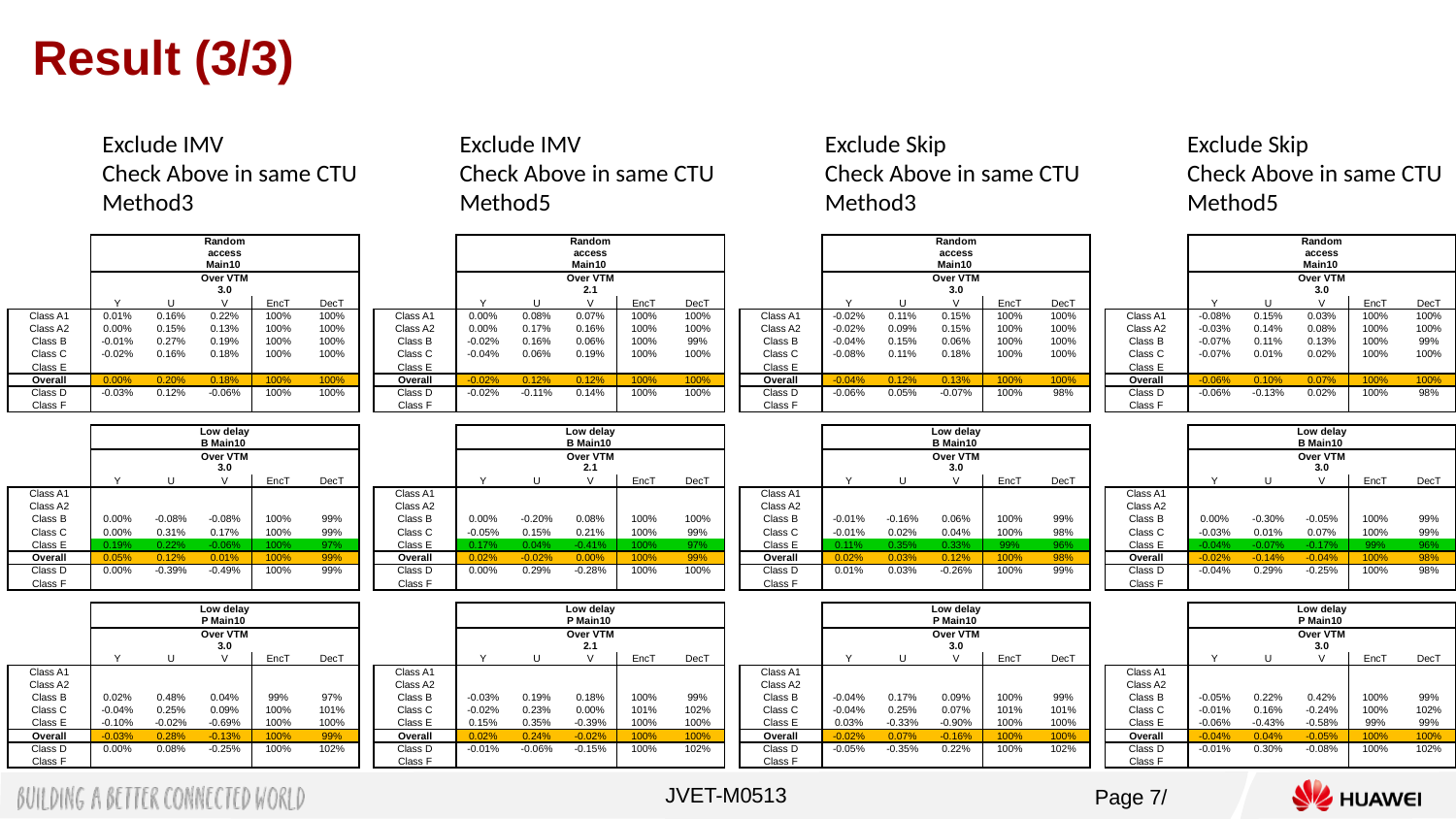

# Result (3/3)
Exclude IMV
Check Above in same CTU
Method3
Exclude IMV
Check Above in same CTU
Method5
Exclude Skip
Check Above in same CTU
Method3
Exclude Skip
Check Above in same CTU
Method5
|  |  |  | Random access Main10 |  |  |
| --- | --- | --- | --- | --- | --- |
|  |  |  | Over VTM 3.0 |  |  |
|  | Y | U | V | EncT | DecT |
| Class A1 | 0.01% | 0.16% | 0.22% | 100% | 100% |
| Class A2 | 0.00% | 0.15% | 0.13% | 100% | 100% |
| Class B | -0.01% | 0.27% | 0.19% | 100% | 100% |
| Class C | -0.02% | 0.16% | 0.18% | 100% | 100% |
| Class E |  |  |  |  |  |
| Overall | 0.00% | 0.20% | 0.18% | 100% | 100% |
| Class D | -0.03% | 0.12% | -0.06% | 100% | 100% |
| Class F |  |  |  |  |  |
|  |  |  |  |  |  |
|  |  |  | Low delay B Main10 |  |  |
|  |  |  | Over VTM 3.0 |  |  |
|  | Y | U | V | EncT | DecT |
| Class A1 |  |  |  |  |  |
| Class A2 |  |  |  |  |  |
| Class B | 0.00% | -0.08% | -0.08% | 100% | 99% |
| Class C | 0.00% | 0.31% | 0.17% | 100% | 99% |
| Class E | 0.19% | 0.22% | -0.06% | 100% | 97% |
| Overall | 0.05% | 0.12% | 0.01% | 100% | 99% |
| Class D | 0.00% | -0.39% | -0.49% | 100% | 99% |
| Class F |  |  |  |  |  |
|  |  |  |  |  |  |
|  |  |  | Low delay P Main10 |  |  |
|  |  |  | Over VTM 3.0 |  |  |
|  | Y | U | V | EncT | DecT |
| Class A1 |  |  |  |  |  |
| Class A2 |  |  |  |  |  |
| Class B | 0.02% | 0.48% | 0.04% | 99% | 97% |
| Class C | -0.04% | 0.25% | 0.09% | 100% | 101% |
| Class E | -0.10% | -0.02% | -0.69% | 100% | 100% |
| Overall | -0.03% | 0.28% | -0.13% | 100% | 99% |
| Class D | 0.00% | 0.08% | -0.25% | 100% | 102% |
| Class F |  |  |  |  |  |
|  |  |  | Random access Main10 |  |  |
| --- | --- | --- | --- | --- | --- |
|  |  |  | Over VTM 2.1 |  |  |
|  | Y | U | V | EncT | DecT |
| Class A1 | 0.00% | 0.08% | 0.07% | 100% | 100% |
| Class A2 | 0.00% | 0.17% | 0.16% | 100% | 100% |
| Class B | -0.02% | 0.16% | 0.06% | 100% | 99% |
| Class C | -0.04% | 0.06% | 0.19% | 100% | 100% |
| Class E |  |  |  |  |  |
| Overall | -0.02% | 0.12% | 0.12% | 100% | 100% |
| Class D | -0.02% | -0.11% | 0.14% | 100% | 100% |
| Class F |  |  |  |  |  |
|  |  |  |  |  |  |
|  |  |  | Low delay B Main10 |  |  |
|  |  |  | Over VTM 2.1 |  |  |
|  | Y | U | V | EncT | DecT |
| Class A1 |  |  |  |  |  |
| Class A2 |  |  |  |  |  |
| Class B | 0.00% | -0.20% | 0.08% | 100% | 100% |
| Class C | -0.05% | 0.15% | 0.21% | 100% | 99% |
| Class E | 0.17% | 0.04% | -0.41% | 100% | 97% |
| Overall | 0.02% | -0.02% | 0.00% | 100% | 99% |
| Class D | 0.00% | 0.29% | -0.28% | 100% | 100% |
| Class F |  |  |  |  |  |
|  |  |  |  |  |  |
|  |  |  | Low delay P Main10 |  |  |
|  |  |  | Over VTM 2.1 |  |  |
|  | Y | U | V | EncT | DecT |
| Class A1 |  |  |  |  |  |
| Class A2 |  |  |  |  |  |
| Class B | -0.03% | 0.19% | 0.18% | 100% | 99% |
| Class C | -0.02% | 0.23% | 0.00% | 101% | 102% |
| Class E | 0.15% | 0.35% | -0.39% | 100% | 100% |
| Overall | 0.02% | 0.24% | -0.02% | 100% | 100% |
| Class D | -0.01% | -0.06% | -0.15% | 100% | 102% |
| Class F |  |  |  |  |  |
|  |  |  | Random access Main10 |  |  |
| --- | --- | --- | --- | --- | --- |
|  |  |  | Over VTM 3.0 |  |  |
|  | Y | U | V | EncT | DecT |
| Class A1 | -0.02% | 0.11% | 0.15% | 100% | 100% |
| Class A2 | -0.02% | 0.09% | 0.15% | 100% | 100% |
| Class B | -0.04% | 0.15% | 0.06% | 100% | 100% |
| Class C | -0.08% | 0.11% | 0.18% | 100% | 100% |
| Class E |  |  |  |  |  |
| Overall | -0.04% | 0.12% | 0.13% | 100% | 100% |
| Class D | -0.06% | 0.05% | -0.07% | 100% | 98% |
| Class F |  |  |  |  |  |
|  |  |  |  |  |  |
|  |  |  | Low delay B Main10 |  |  |
|  |  |  | Over VTM 3.0 |  |  |
|  | Y | U | V | EncT | DecT |
| Class A1 |  |  |  |  |  |
| Class A2 |  |  |  |  |  |
| Class B | -0.01% | -0.16% | 0.06% | 100% | 99% |
| Class C | -0.01% | 0.02% | 0.04% | 100% | 98% |
| Class E | 0.11% | 0.35% | 0.33% | 99% | 96% |
| Overall | 0.02% | 0.03% | 0.12% | 100% | 98% |
| Class D | 0.01% | 0.03% | -0.26% | 100% | 99% |
| Class F |  |  |  |  |  |
|  |  |  |  |  |  |
|  |  |  | Low delay P Main10 |  |  |
|  |  |  | Over VTM 3.0 |  |  |
|  | Y | U | V | EncT | DecT |
| Class A1 |  |  |  |  |  |
| Class A2 |  |  |  |  |  |
| Class B | -0.04% | 0.17% | 0.09% | 100% | 99% |
| Class C | -0.04% | 0.25% | 0.07% | 101% | 101% |
| Class E | 0.03% | -0.33% | -0.90% | 100% | 100% |
| Overall | -0.02% | 0.07% | -0.16% | 100% | 100% |
| Class D | -0.05% | -0.35% | 0.22% | 100% | 102% |
| Class F |  |  |  |  |  |
|  |  |  | Random access Main10 |  |  |
| --- | --- | --- | --- | --- | --- |
|  |  |  | Over VTM 3.0 |  |  |
|  | Y | U | V | EncT | DecT |
| Class A1 | -0.08% | 0.15% | 0.03% | 100% | 100% |
| Class A2 | -0.03% | 0.14% | 0.08% | 100% | 100% |
| Class B | -0.07% | 0.11% | 0.13% | 100% | 99% |
| Class C | -0.07% | 0.01% | 0.02% | 100% | 100% |
| Class E |  |  |  |  |  |
| Overall | -0.06% | 0.10% | 0.07% | 100% | 100% |
| Class D | -0.06% | -0.13% | 0.02% | 100% | 98% |
| Class F |  |  |  |  |  |
|  |  |  |  |  |  |
|  |  |  | Low delay B Main10 |  |  |
|  |  |  | Over VTM 3.0 |  |  |
|  | Y | U | V | EncT | DecT |
| Class A1 |  |  |  |  |  |
| Class A2 |  |  |  |  |  |
| Class B | 0.00% | -0.30% | -0.05% | 100% | 99% |
| Class C | -0.03% | 0.01% | 0.07% | 100% | 99% |
| Class E | -0.04% | -0.07% | -0.17% | 99% | 96% |
| Overall | -0.02% | -0.14% | -0.04% | 100% | 98% |
| Class D | -0.04% | 0.29% | -0.25% | 100% | 98% |
| Class F |  |  |  |  |  |
|  |  |  |  |  |  |
|  |  |  | Low delay P Main10 |  |  |
|  |  |  | Over VTM 3.0 |  |  |
|  | Y | U | V | EncT | DecT |
| Class A1 |  |  |  |  |  |
| Class A2 |  |  |  |  |  |
| Class B | -0.05% | 0.22% | 0.42% | 100% | 99% |
| Class C | -0.01% | 0.16% | -0.24% | 100% | 102% |
| Class E | -0.06% | -0.43% | -0.58% | 99% | 99% |
| Overall | -0.04% | 0.04% | -0.05% | 100% | 100% |
| Class D | -0.01% | 0.30% | -0.08% | 100% | 102% |
| Class F |  |  |  |  |  |